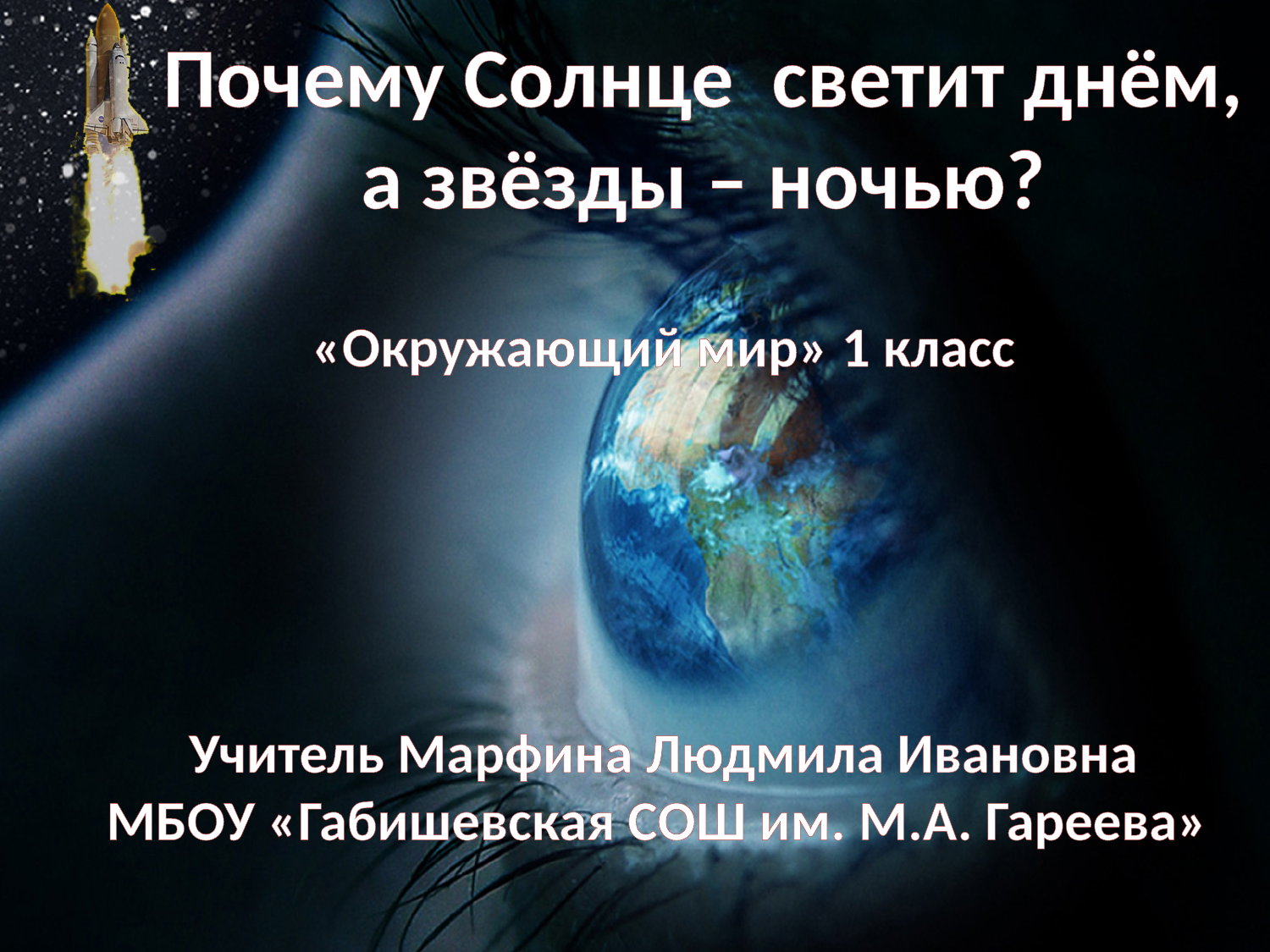

Почему Солнце  светит днём,
а звёзды – ночью?

«Окружающий мир» 1 класс

Учитель Марфина Людмила Ивановна
МБОУ «Габишевская СОШ им. М.А. Гареева»